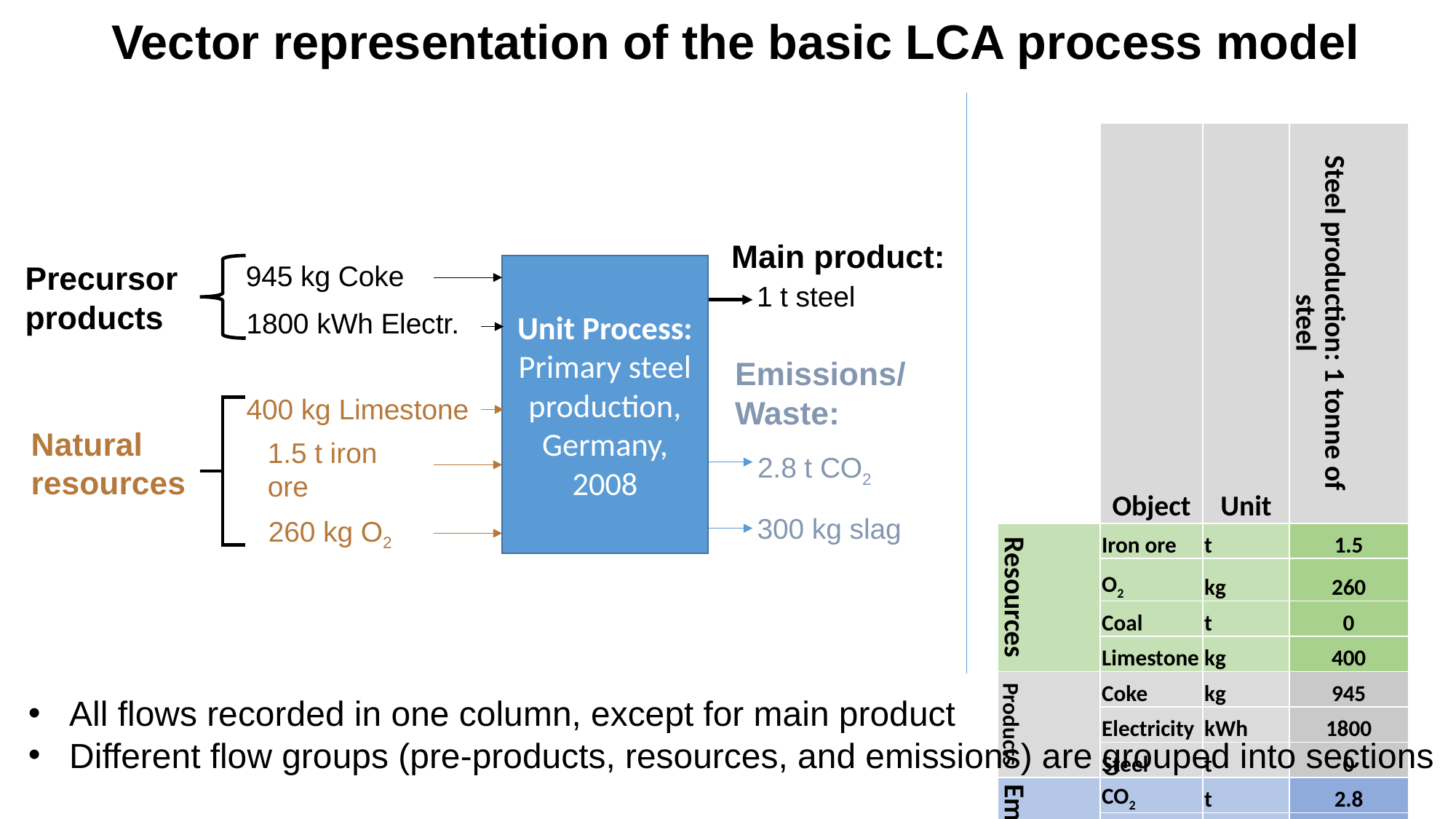

Vector representation of the basic LCA process model
|  | Object | Unit | Steel production: 1 tonne of steel |
| --- | --- | --- | --- |
| Resources | Iron ore | t | 1.5 |
|  | O2 | kg | 260 |
|  | Coal | t | 0 |
|  | Limestone | kg | 400 |
| Products | Coke | kg | 945 |
|  | Electricity | kWh | 1800 |
|  | Steel | t | 0 |
| Ems. | CO2 | t | 2.8 |
|  | Slag | kg | 300 |
Main product:
945 kg Coke
Precursor
products

Unit Process:
Primary steel production,
Germany, 2008
1 t steel
1800 kWh Electr.
Emissions/
Waste:
400 kg Limestone

Natural
resources
1.5 t iron
ore
2.8 t CO2
300 kg slag
260 kg O2
All flows recorded in one column, except for main product
Different flow groups (pre-products, resources, and emissions) are grouped into sections